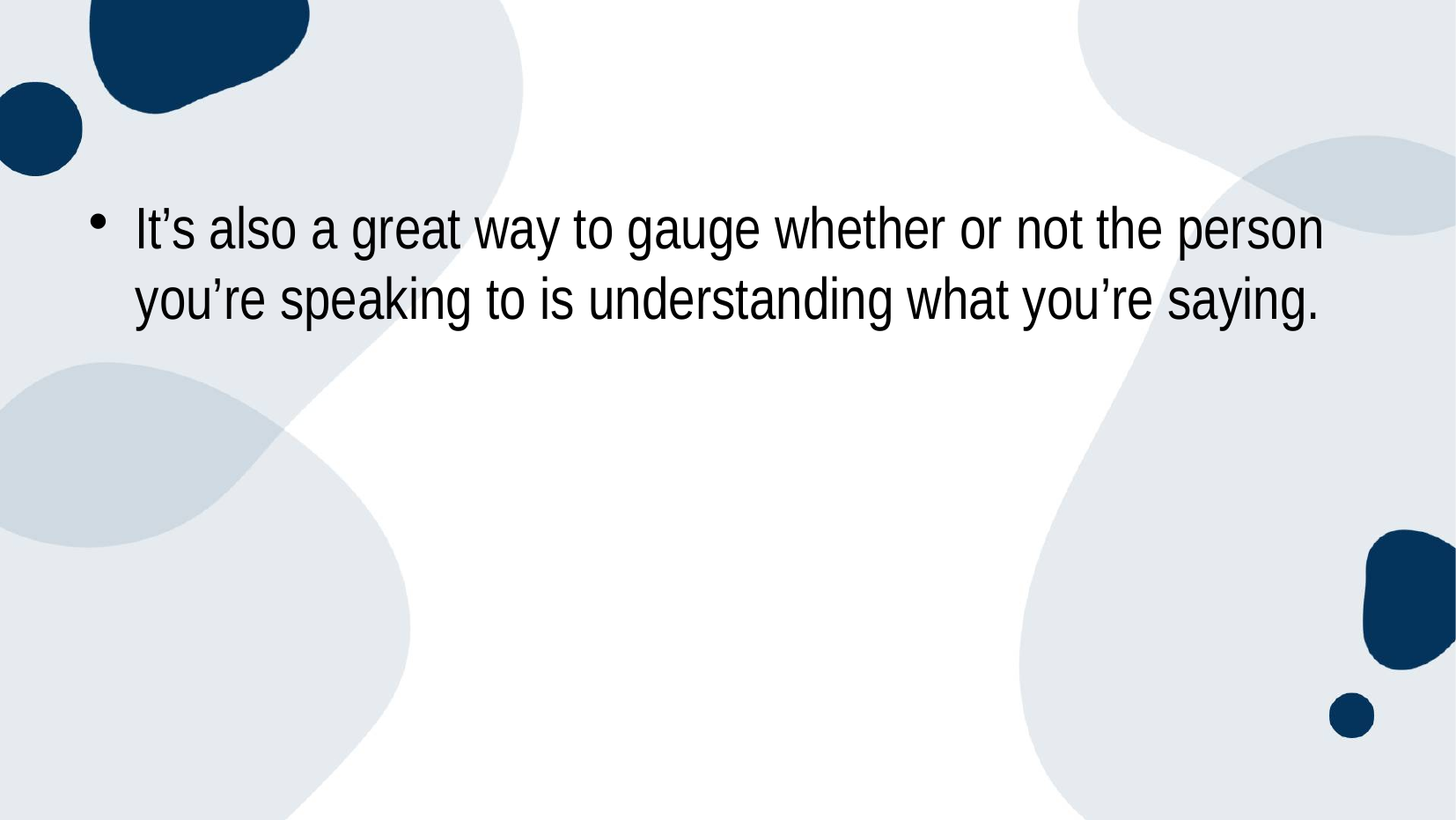

#
It’s also a great way to gauge whether or not the person you’re speaking to is understanding what you’re saying.